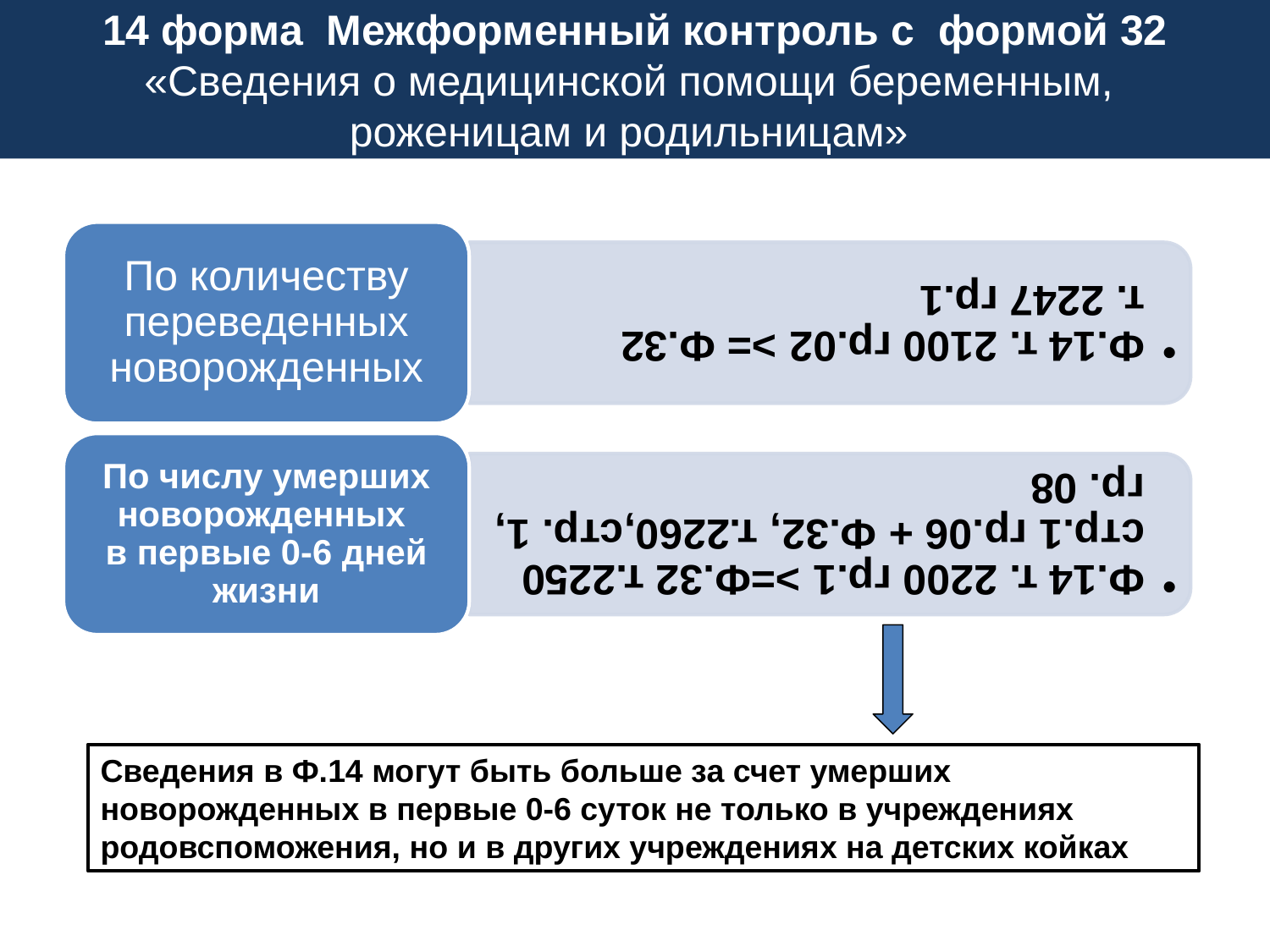

14 форма  Межформенный контроль с  формой 32 «Сведения о медицинской помощи беременным,
роженицам и родильницам»
Ф.14 т. 2100 гр.02 >= Ф.32
т. 2247 гр.1
По количеству переведенных новорожденных
Ф.14 т. 2200 гр.1 >=Ф.32 т.2250 стр.1 гр.06 + Ф.32, т.2260,стр. 1, гр. 08
По числу умерших новорожденных
в первые 0-6 дней жизни

Сведения в Ф.14 могут быть больше за счет умерших новорожденных в первые 0-6 суток не только в учреждениях родовспоможения, но и в других учреждениях на детских койках